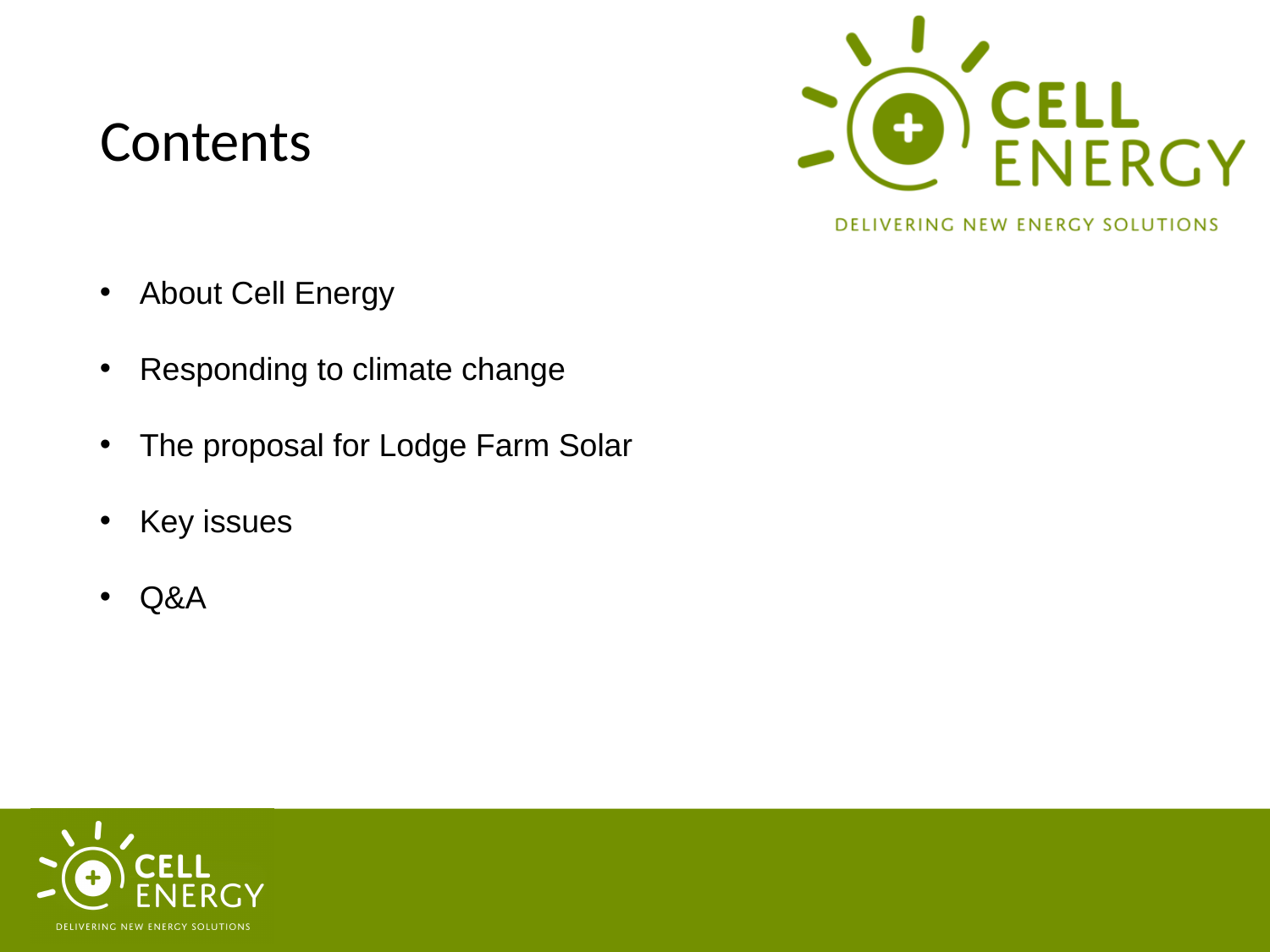

# Contents
About Cell Energy

Responding to climate change

The proposal for Lodge Farm Solar

Key issues

Q&A